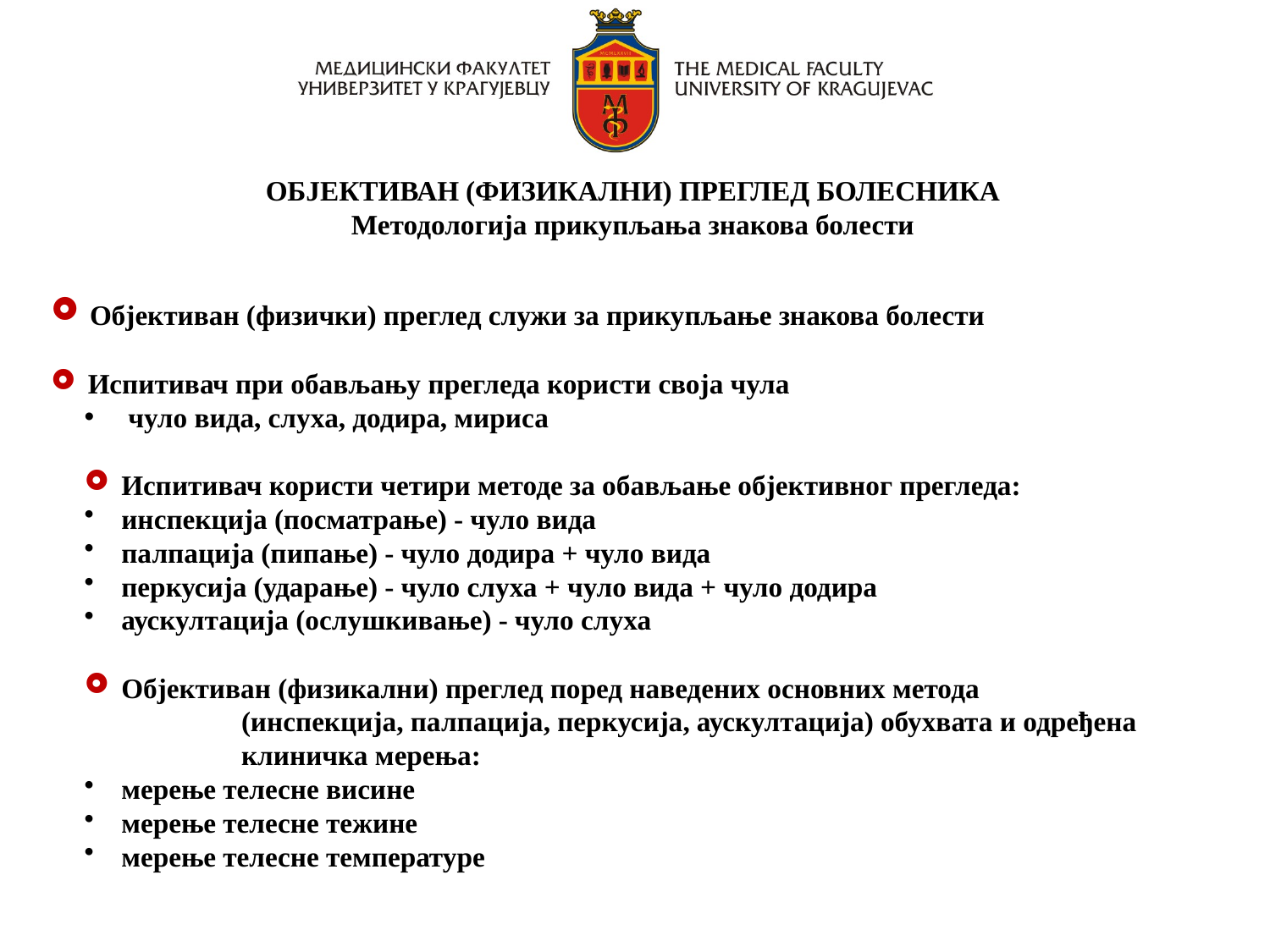

ОБЈЕКТИВАН (ФИЗИКАЛНИ) ПРЕГЛЕД БОЛЕСНИКА
Методологија прикупљања знакова болести
 Објективан (физички) преглед служи за прикупљање знакова болести

 Испитивач при обављању прегледа користи своја чула
  чуло вида, слуха, додира, мириса

 Испитивач користи четири методе за обављање објективног прегледа:
 инспекција (посматрање) - чуло вида
 палпација (пипање) - чуло додира + чуло вида
 перкусија (ударање) - чуло слуха + чуло вида + чуло додира
 аускултација (ослушкивање) - чуло слуха

 Објективан (физикални) преглед поред наведених основних метода
   	(инспекција, палпација, перкусија, аускултација) обухвата и одређена
   	клиничка мерења:
 мерење телесне висине
 мерење телесне тежине
 мерење телесне температуре